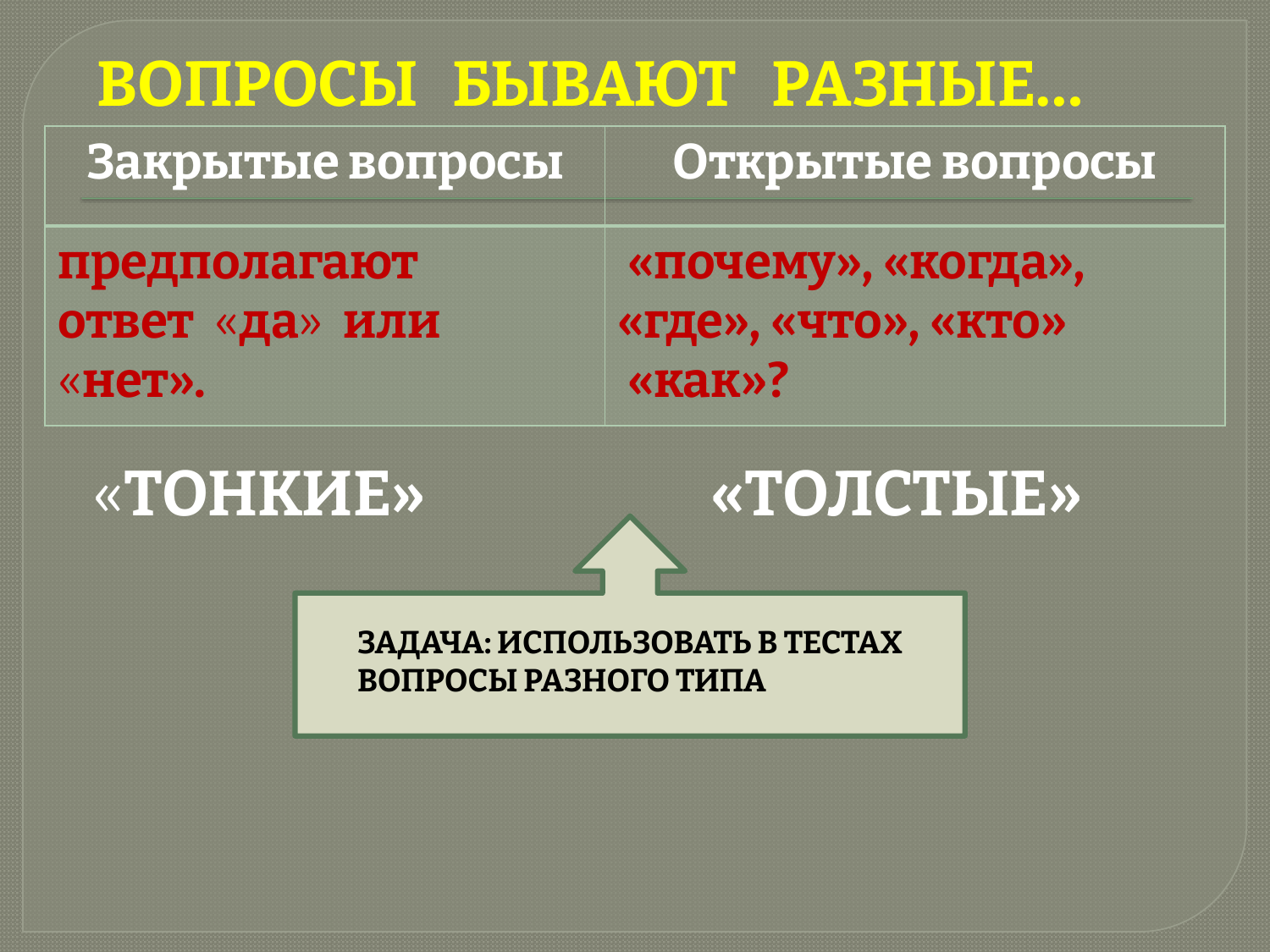

ВОПРОСЫ   БЫВАЮТ   РАЗНЫЕ…
| Закрытые вопросы | Открытые вопросы |
| --- | --- |
| предполагают  ответ  «да» или  «нет». | «почему», «когда»,  «где», «что», «кто»   «как»? |
  «ТОНКИЕ»                         «ТОЛСТЫЕ»

ЗАДАЧА: ИСПОЛЬЗОВАТЬ В ТЕСТАХ ВОПРОСЫ РАЗНОГО ТИПА